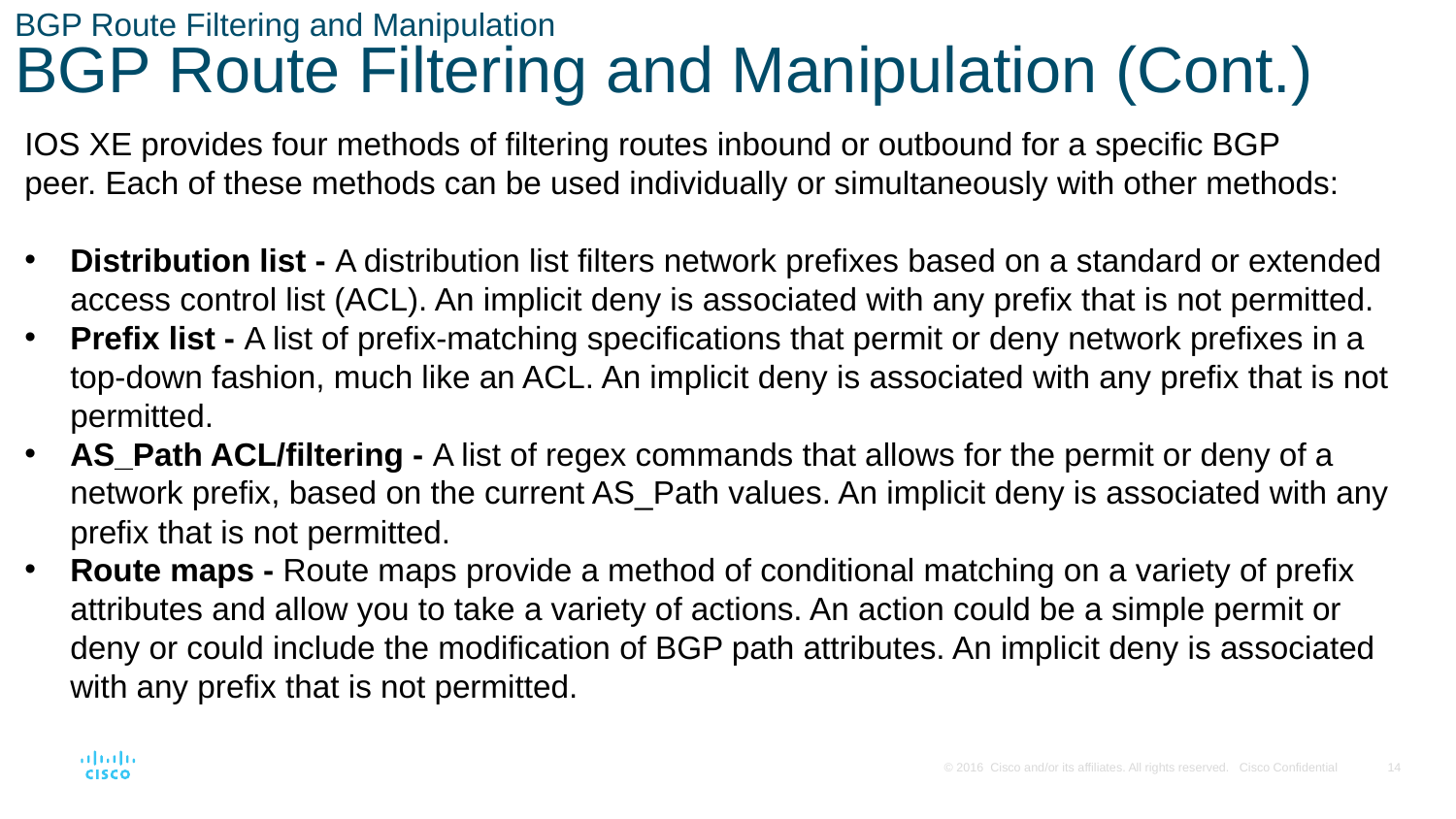

# BGP Route Filtering and Manipulation BGP Route Filtering and Manipulation (Cont.)
IOS XE provides four methods of filtering routes inbound or outbound for a specific BGP
peer. Each of these methods can be used individually or simultaneously with other methods:

Distribution list - A distribution list filters network prefixes based on a standard or extended access control list (ACL). An implicit deny is associated with any prefix that is not permitted.
Prefix list - A list of prefix-matching specifications that permit or deny network prefixes in a top-down fashion, much like an ACL. An implicit deny is associated with any prefix that is not permitted.
AS_Path ACL/filtering - A list of regex commands that allows for the permit or deny of a network prefix, based on the current AS_Path values. An implicit deny is associated with any prefix that is not permitted.
Route maps - Route maps provide a method of conditional matching on a variety of prefix attributes and allow you to take a variety of actions. An action could be a simple permit or deny or could include the modification of BGP path attributes. An implicit deny is associated with any prefix that is not permitted.